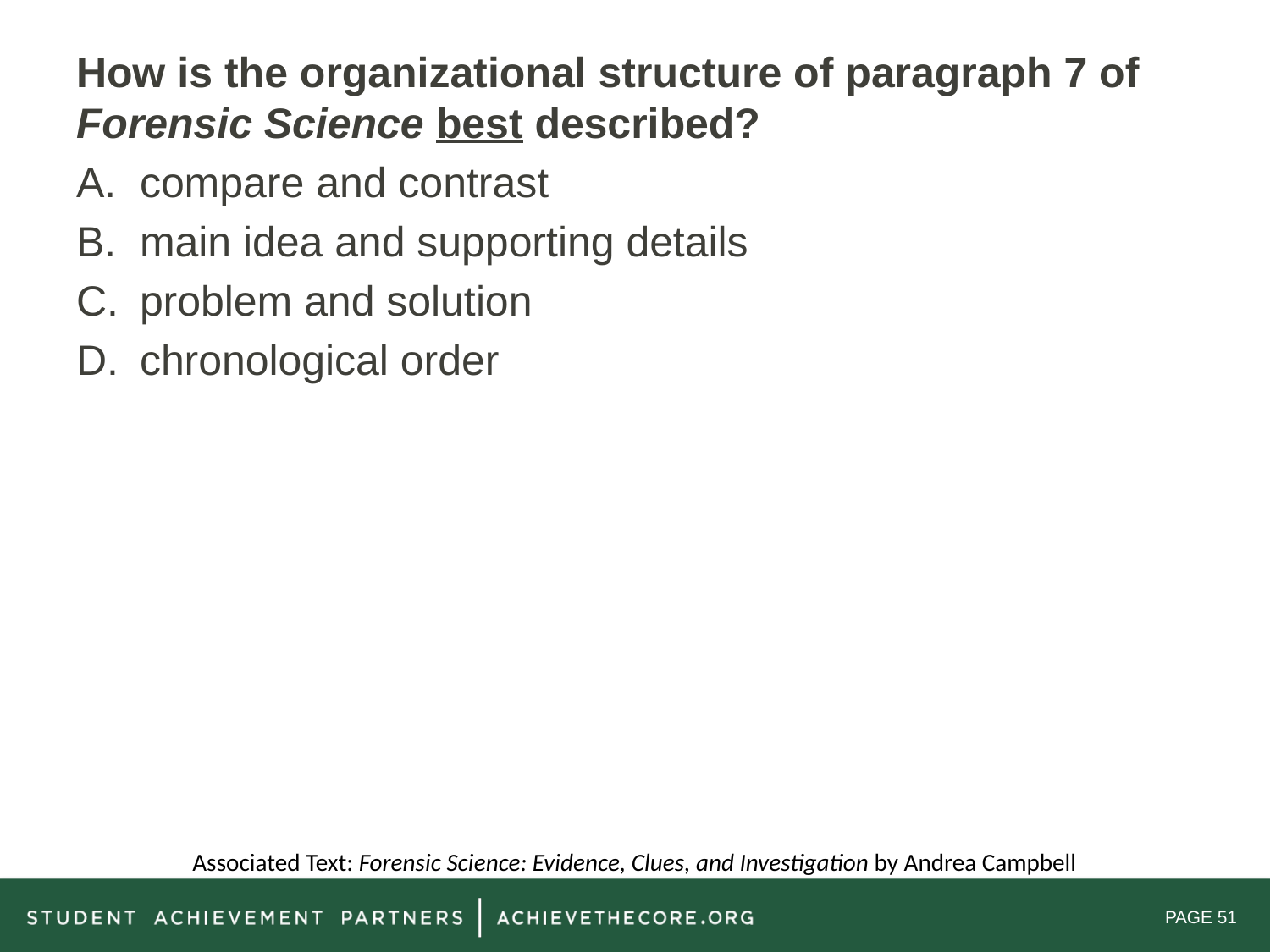

How is the organizational structure of paragraph 7 of Forensic Science best described?
compare and contrast
main idea and supporting details
problem and solution
chronological order

Associated Text: Forensic Science: Evidence, Clues, and Investigation by Andrea Campbell